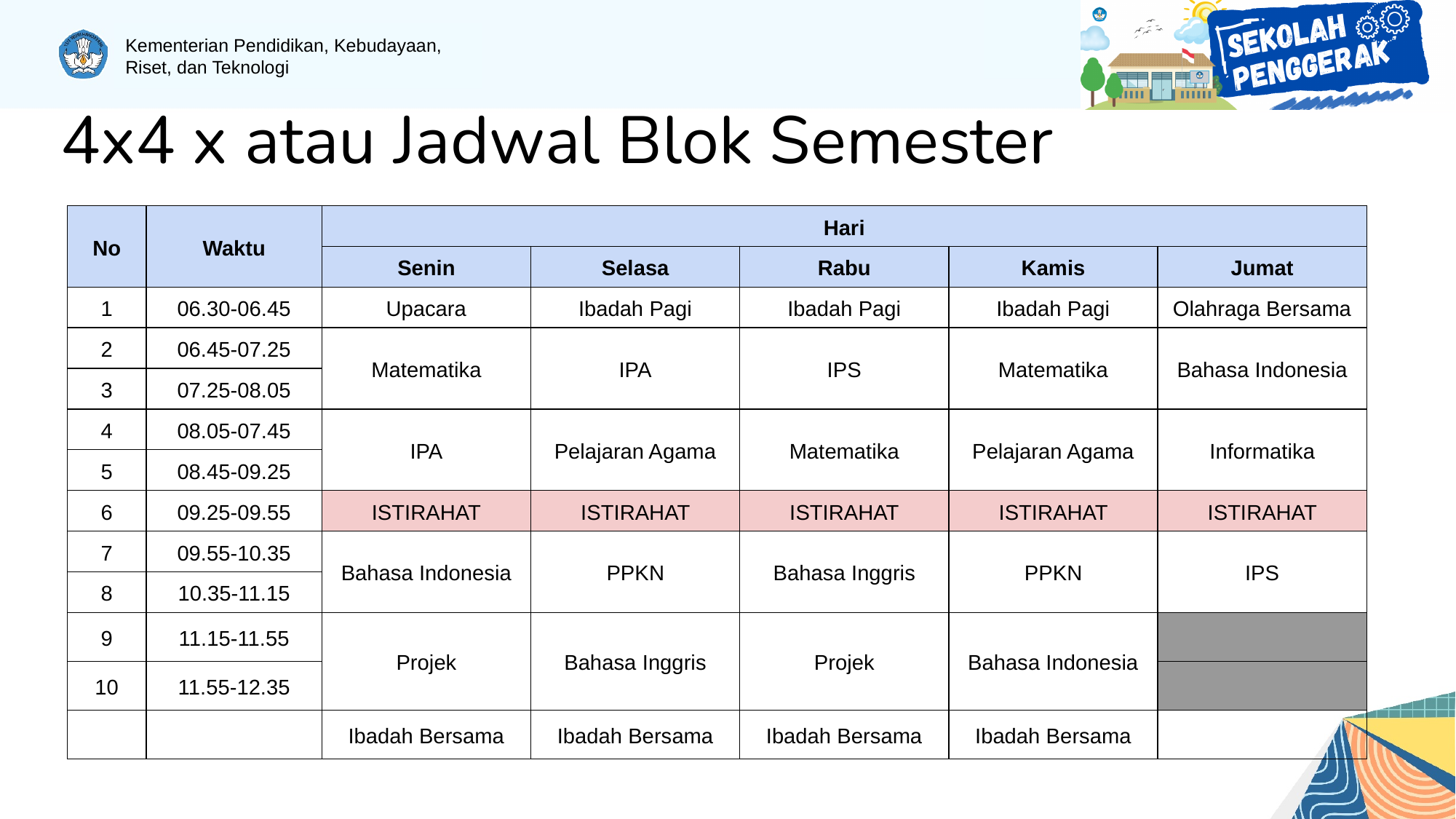

# 4x4 x atau Jadwal Blok Semester
| No | Waktu | Hari |  |  |  |  |
| --- | --- | --- | --- | --- | --- | --- |
|  |  | Senin | Selasa | Rabu | Kamis | Jumat |
| 1 | 06.30-06.45 | Upacara | Ibadah Pagi | Ibadah Pagi | Ibadah Pagi | Olahraga Bersama |
| 2 | 06.45-07.25 | Matematika | IPA | IPS | Matematika | Bahasa Indonesia |
| 3 | 07.25-08.05 |  |  |  |  |  |
| 4 | 08.05-07.45 | IPA | Pelajaran Agama | Matematika | Pelajaran Agama | Informatika |
| 5 | 08.45-09.25 |  |  |  |  |  |
| 6 | 09.25-09.55 | ISTIRAHAT | ISTIRAHAT | ISTIRAHAT | ISTIRAHAT | ISTIRAHAT |
| 7 | 09.55-10.35 | Bahasa Indonesia | PPKN | Bahasa Inggris | PPKN | IPS |
| 8 | 10.35-11.15 |  |  |  |  |  |
| 9 | 11.15-11.55 | Projek | Bahasa Inggris | Projek | Bahasa Indonesia |  |
| 10 | 11.55-12.35 |  |  |  |  |  |
|  |  | Ibadah Bersama | Ibadah Bersama | Ibadah Bersama | Ibadah Bersama |  |